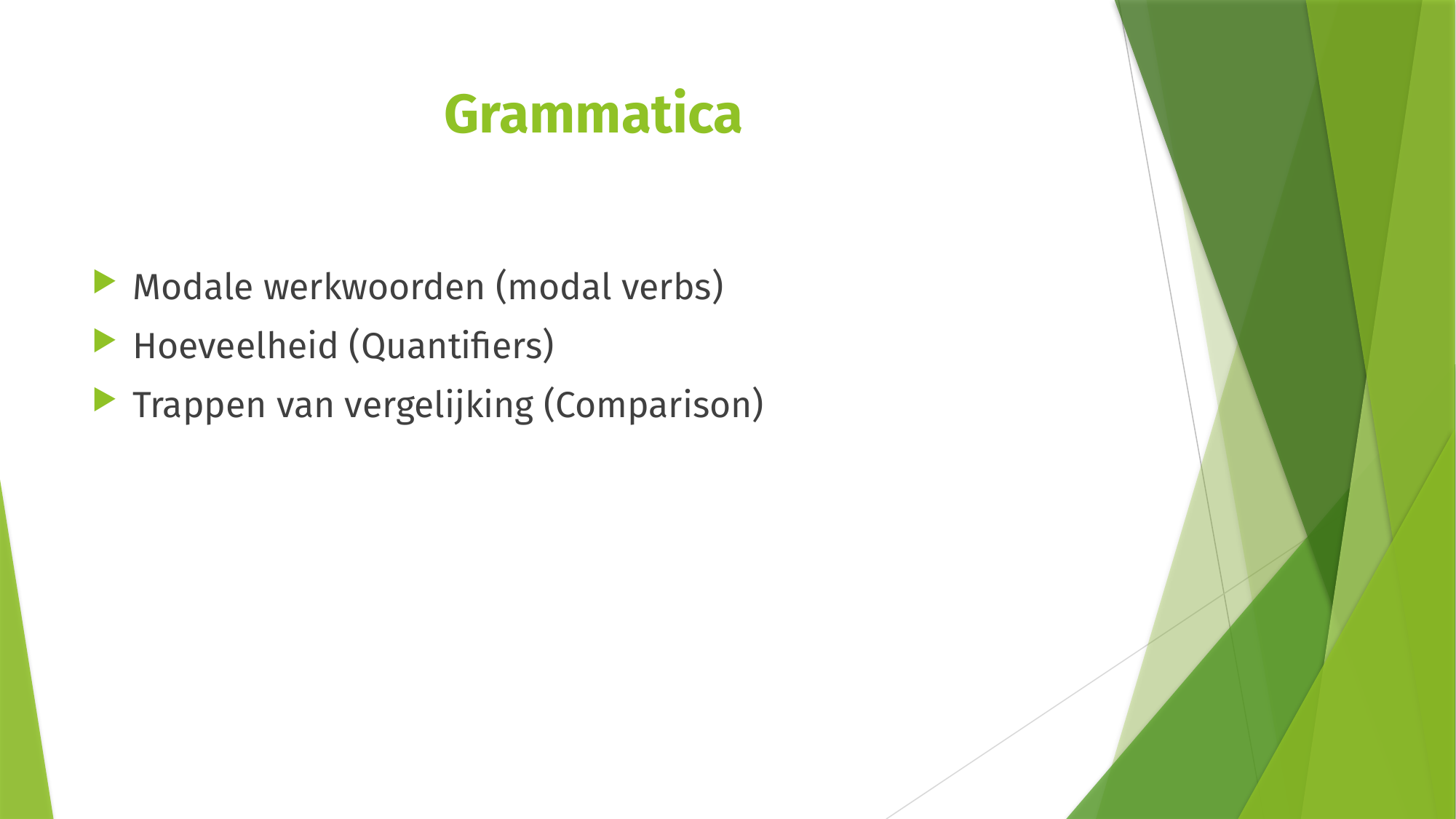

# Grammatica
Modale werkwoorden (modal verbs)
Hoeveelheid (Quantifiers)
Trappen van vergelijking (Comparison)